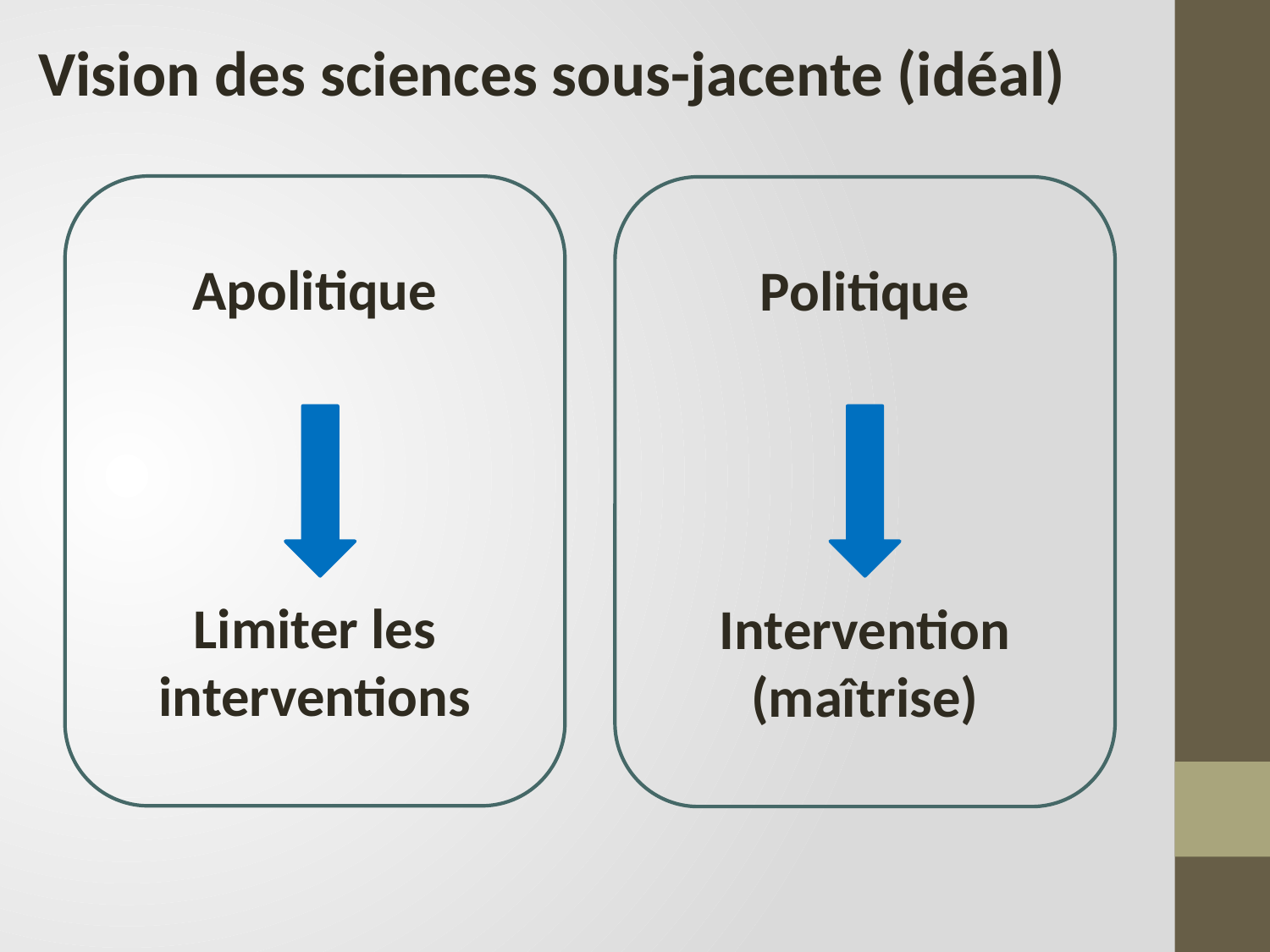

Vision des sciences sous-jacente (idéal)
Apolitique

Limiter les interventions
Politique

Intervention (maîtrise)